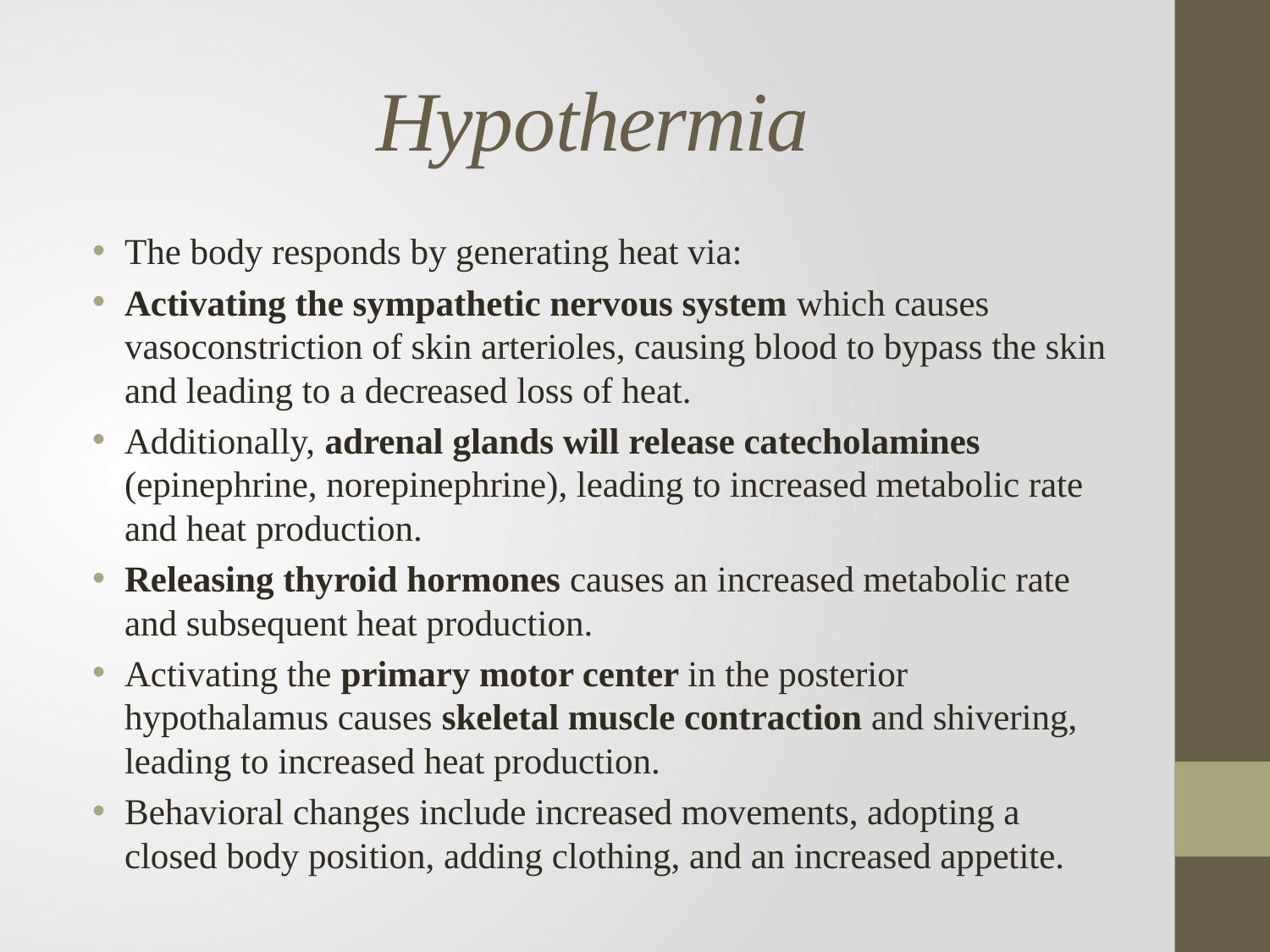

# Hypothermia
The body responds by generating heat via:
Activating the sympathetic nervous system which causes vasoconstriction of skin arterioles, causing blood to bypass the skin and leading to a decreased loss of heat.
Additionally, adrenal glands will release catecholamines (epinephrine, norepinephrine), leading to increased metabolic rate and heat production.
Releasing thyroid hormones causes an increased metabolic rate and subsequent heat production.
Activating the primary motor center in the posterior hypothalamus causes skeletal muscle contraction and shivering, leading to increased heat production.
Behavioral changes include increased movements, adopting a closed body position, adding clothing, and an increased appetite.